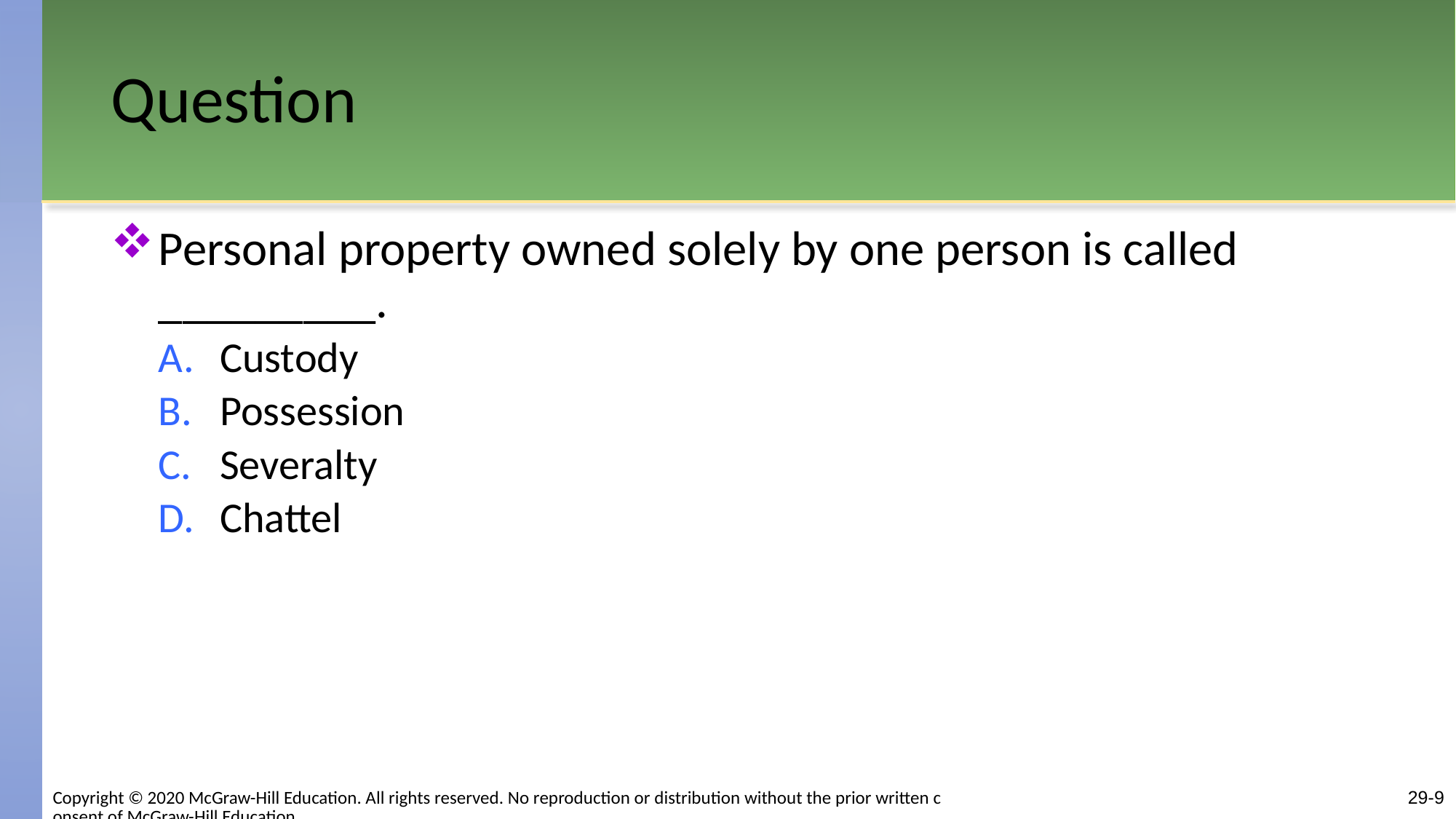

# Question
Personal property owned solely by one person is called _________.
Custody
Possession
Severalty
Chattel
Copyright © 2020 McGraw-Hill Education. All rights reserved. No reproduction or distribution without the prior written consent of McGraw-Hill Education.
29-9